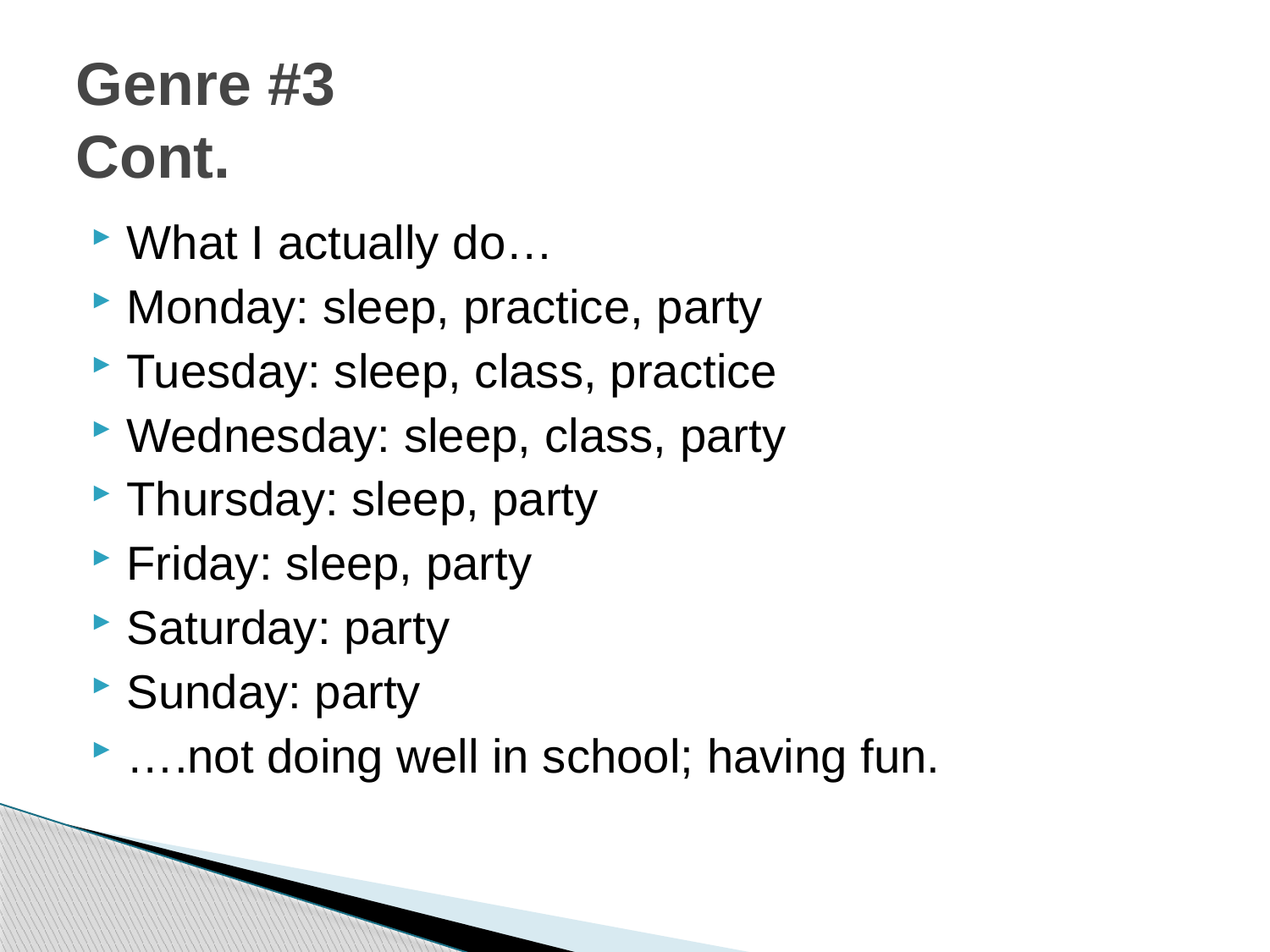

# Genre #3 Cont.
What I actually do…
Monday: sleep, practice, party
Tuesday: sleep, class, practice
Wednesday: sleep, class, party
Thursday: sleep, party
Friday: sleep, party
Saturday: party
Sunday: party
….not doing well in school; having fun.